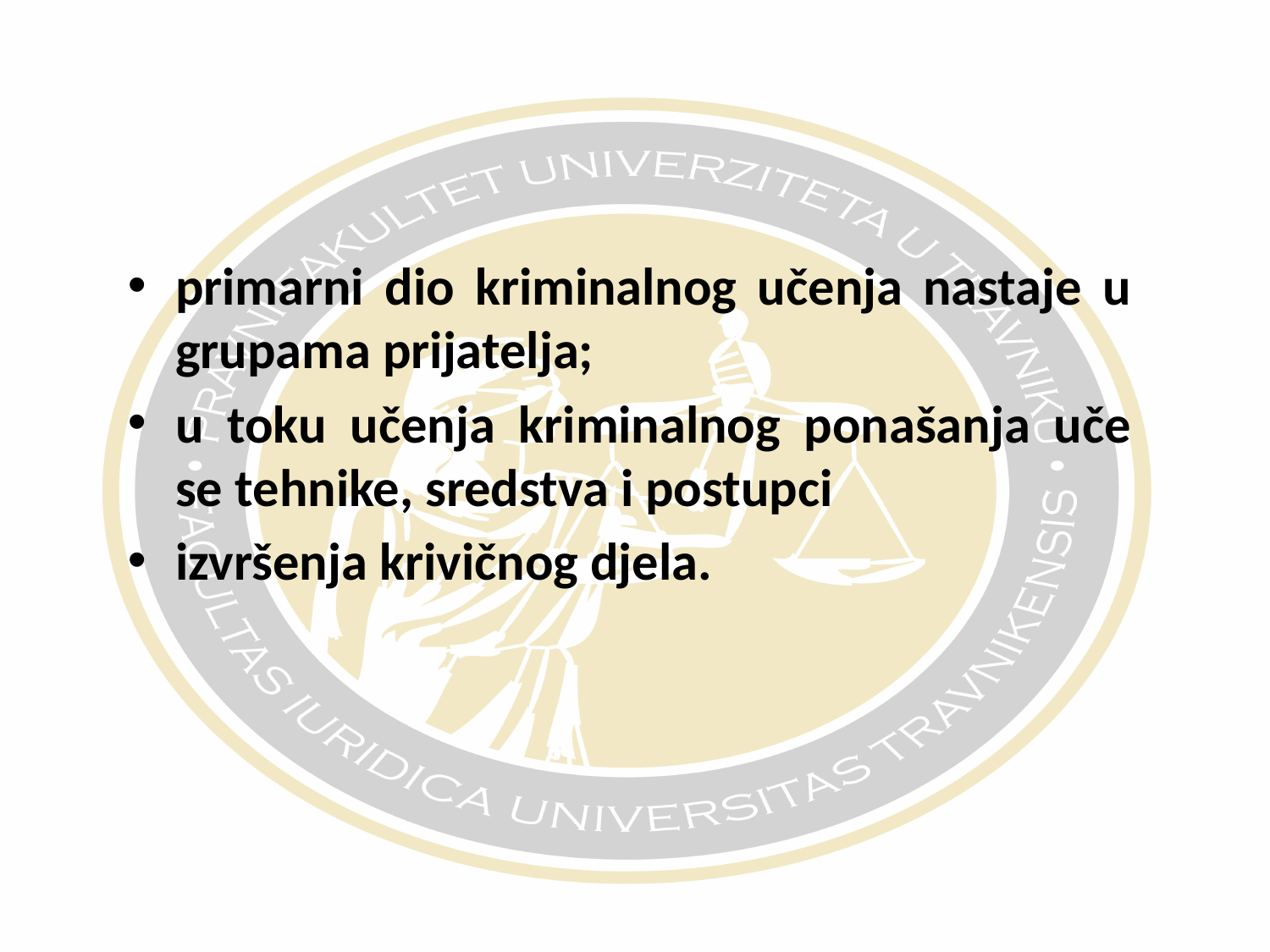

#
primarni dio kriminalnog učenja nastaje u grupama prijatelja;
u toku učenja kriminalnog ponašanja uče se tehnike, sredstva i postupci
izvršenja krivičnog djela.